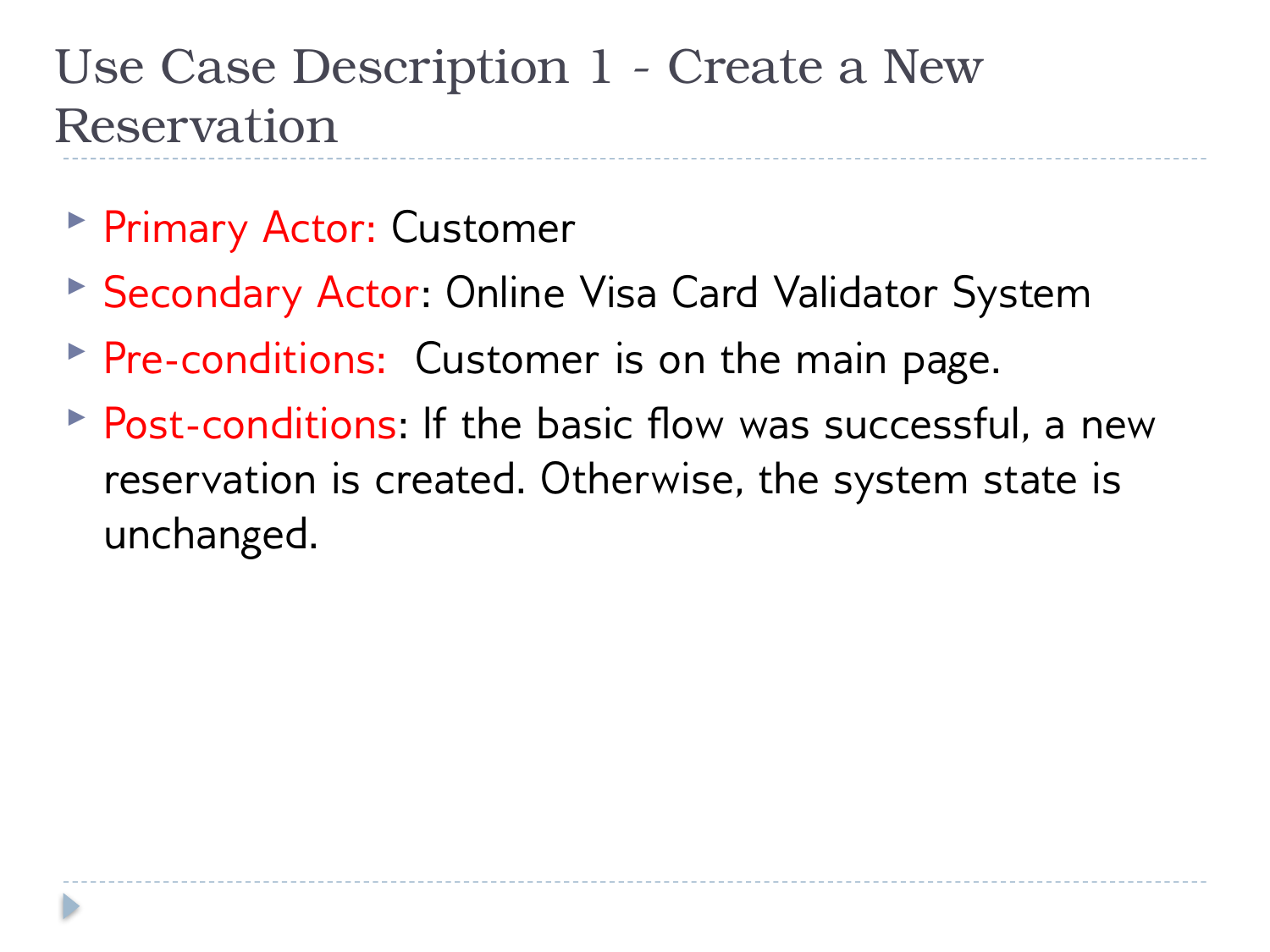

# Use Case Description 1 - Create a New Reservation
Primary Actor: Customer
Secondary Actor: Online Visa Card Validator System
Pre-conditions:  Customer is on the main page.
Post-conditions: If the basic flow was successful, a new reservation is created. Otherwise, the system state is unchanged.